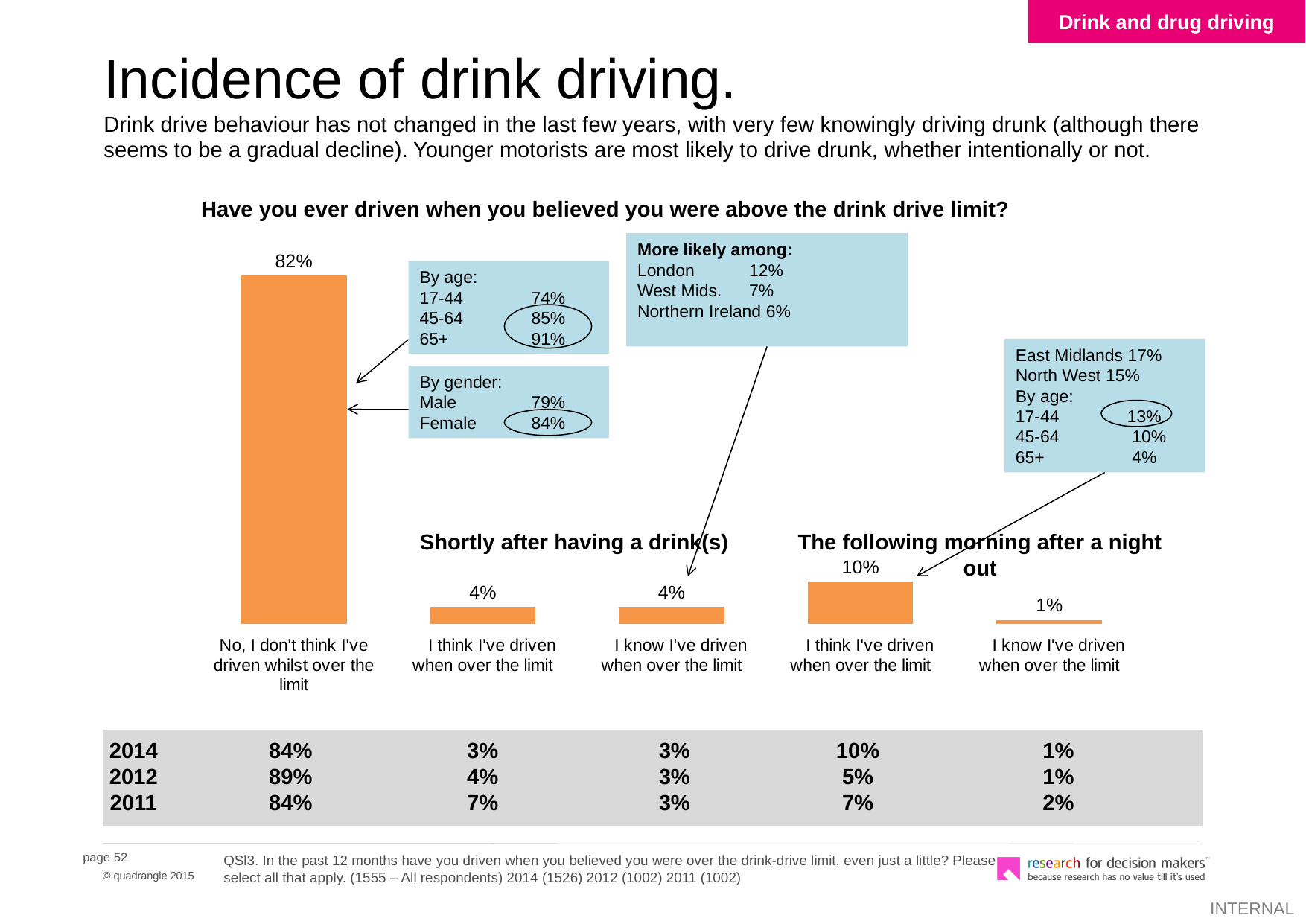

Drink and drug driving
# Incidence of drink driving. Drink drive behaviour has not changed in the last few years, with very few knowingly driving drunk (although there seems to be a gradual decline). Younger motorists are most likely to drive drunk, whether intentionally or not.
Have you ever driven when you believed you were above the drink drive limit?

### Chart

| Category |  |
|---|---|
|     I know I've driven when over the limit | 0.010000000000000005 |
|     I think I've driven when over the limit | 0.1 |
|     I know I've driven when over the limit | 0.04000000000000002 |
|     I think I've driven when over the limit | 0.04000000000000002 |
| No, I don't think I've driven whilst over the limit | 0.8200000000000006 |
More likely among:
London	12%
West Mids.	7%
Northern Ireland 6%

By age:
17-44	74%
45-64	85%
65+	91%

East Midlands 17%
North West 15%
By age:
17-44	13%
45-64	 10%
65+	 4%

By gender:
Male	79%
Female	84%

Shortly after having a drink(s)
The following morning after a night out

20142012
2011
84%
89%84%
3%
4%
7%
3%
3%
3%
10%
5%
7%
1%
1%
2%

QSl3. In the past 12 months have you driven when you believed you were over the drink-drive limit, even just a little? Please select all that apply. (1555 – All respondents) 2014 (1526) 2012 (1002) 2011 (1002)